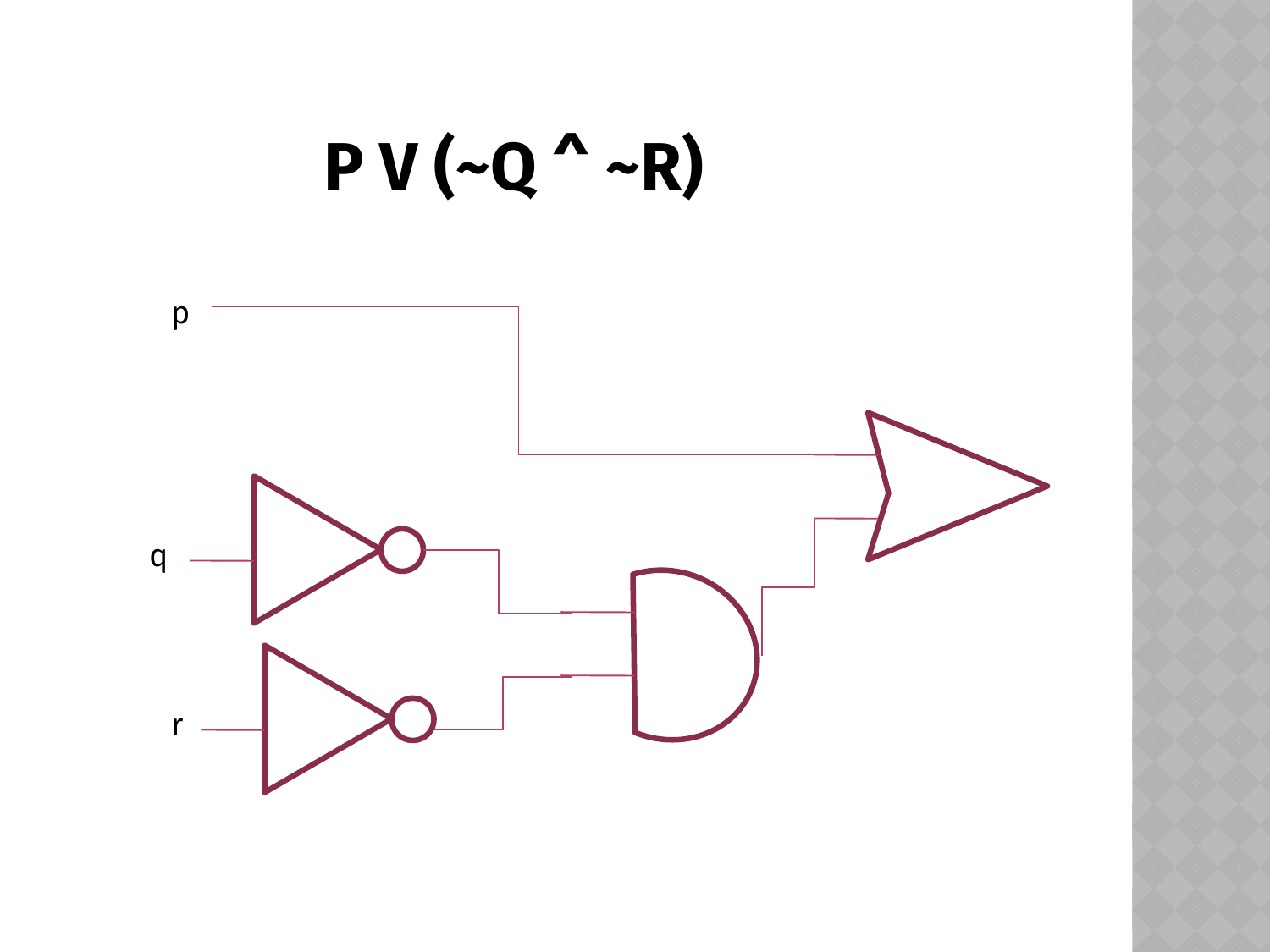

# P v (~q ^ ~R)
p

q

r